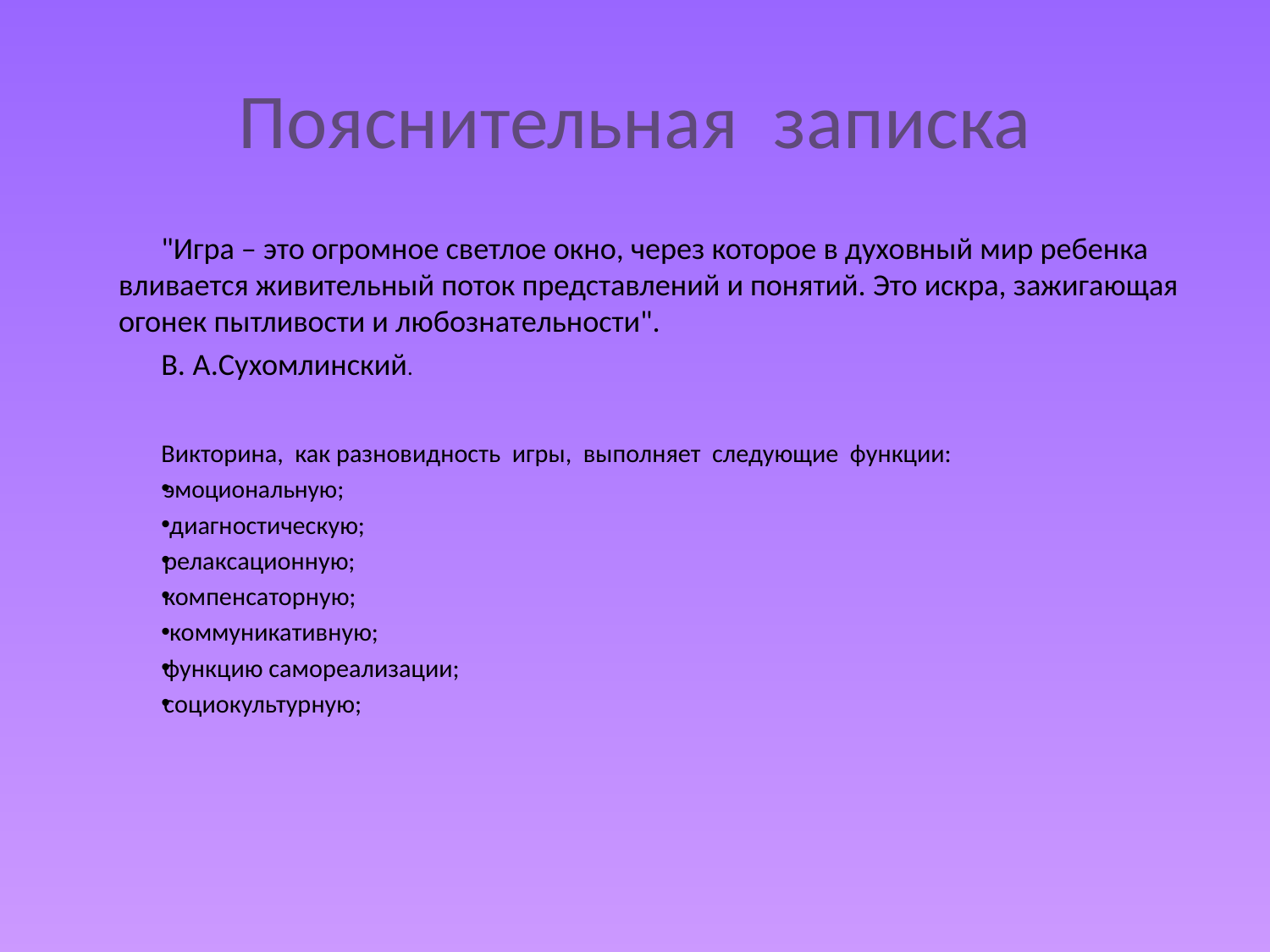

# Пояснительная  записка
"Игра – это огромное светлое окно, через которое в духовный мир ребенка вливается живительный поток представлений и понятий. Это искра, зажигающая огонек пытливости и любознательности".
В. А.Сухомлинский.

Викторина,  как разновидность  игры,  выполняет  следующие  функции:
эмоциональную;
 диагностическую;
релаксационную;
компенсаторную;
 коммуникативную;
функцию самореализации;
социокультурную;